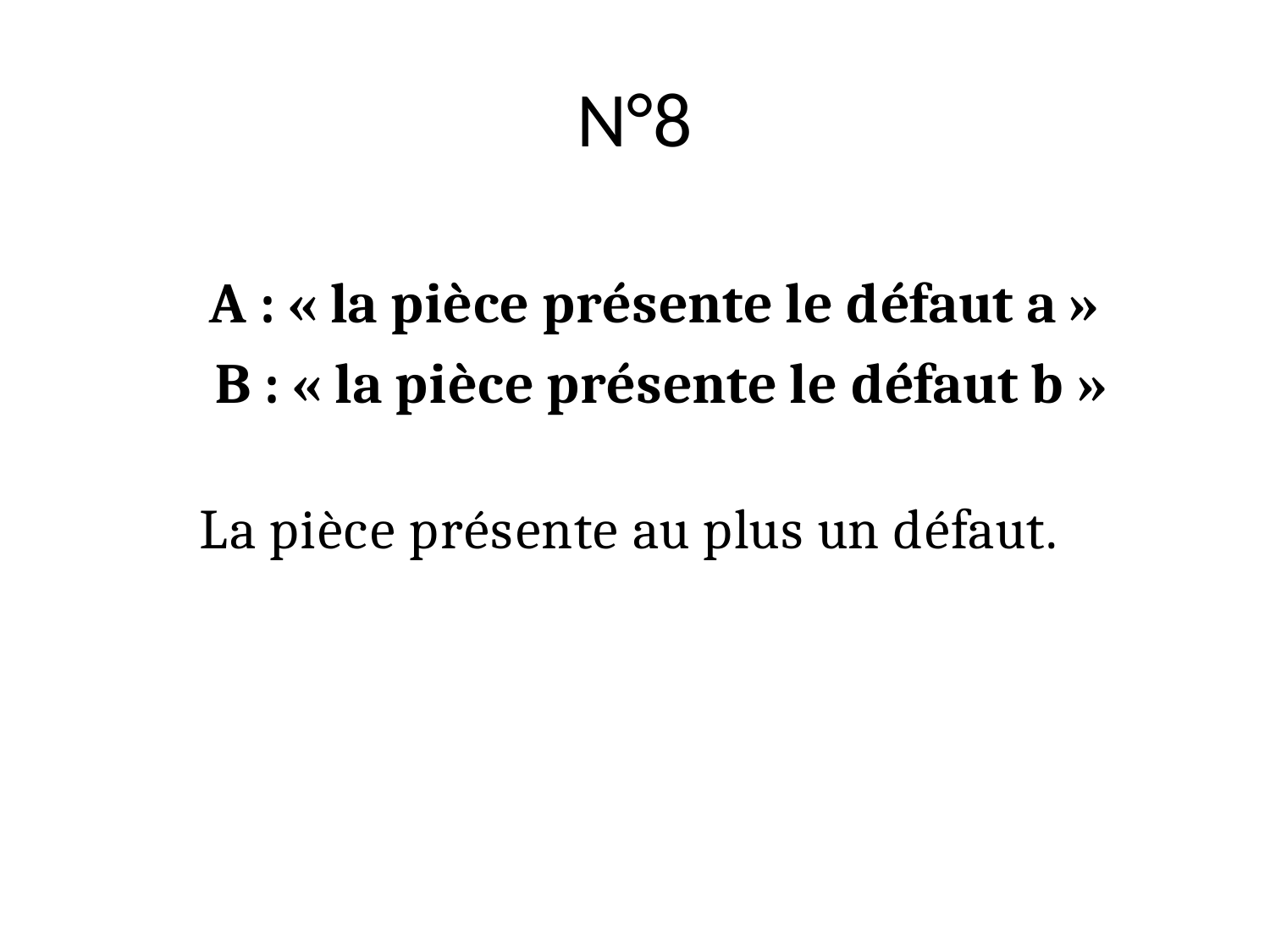

# N°8

A : « la pièce présente le défaut a »
 B : « la pièce présente le défaut b »

La pièce présente au plus un défaut.